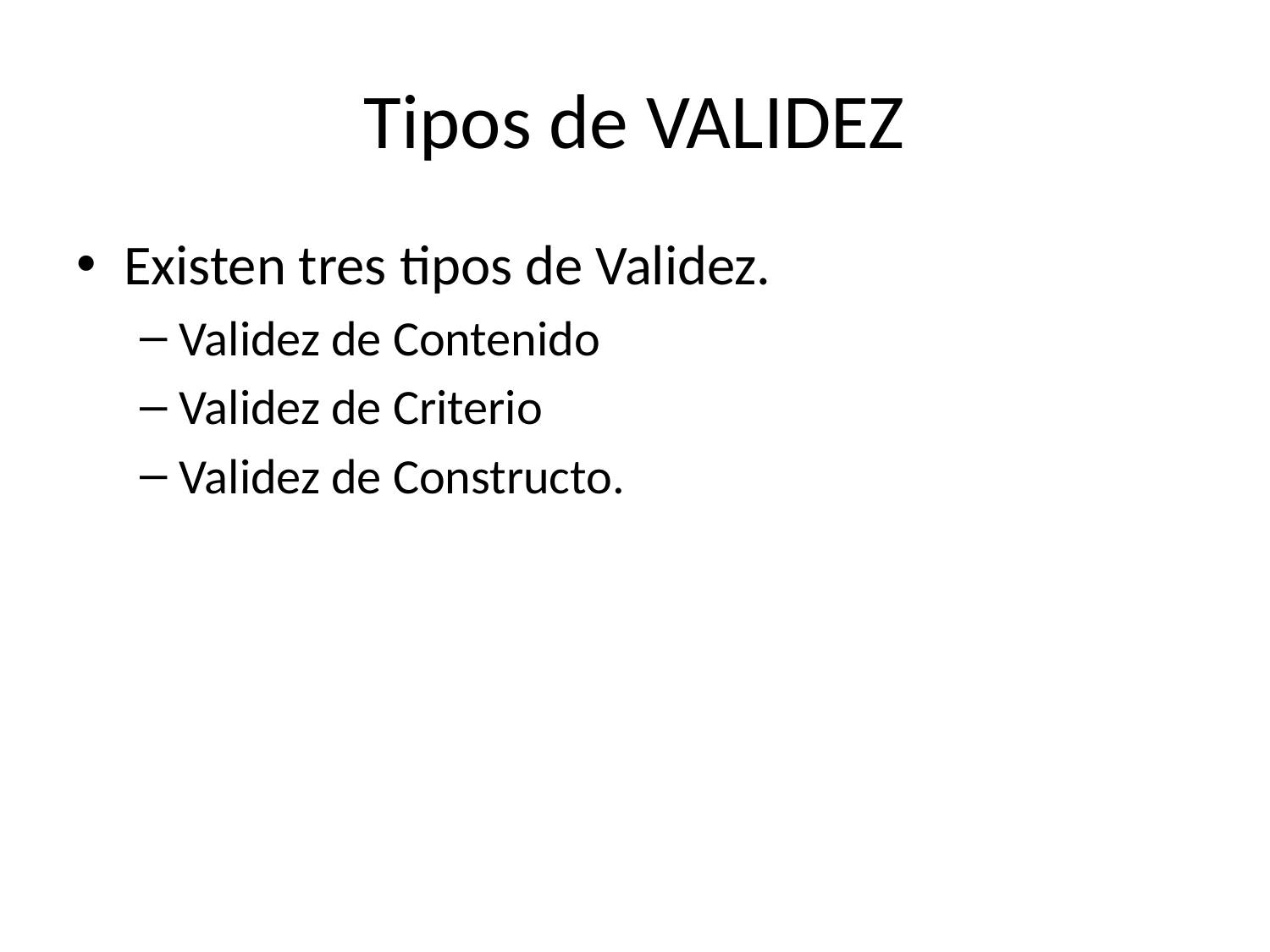

# Tipos de VALIDEZ
Existen tres tipos de Validez.
Validez de Contenido
Validez de Criterio
Validez de Constructo.